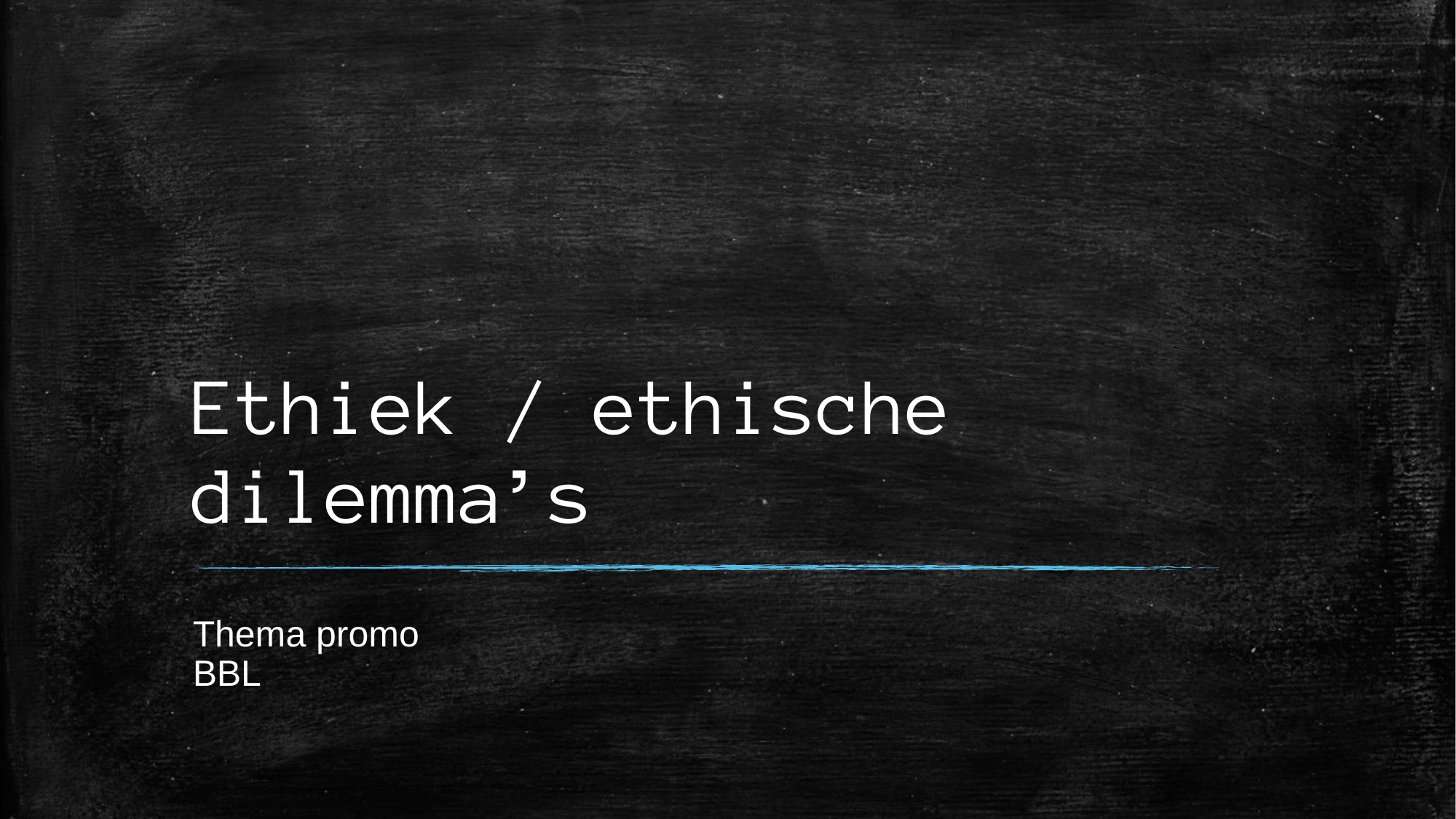

# Ethiek / ethische dilemma’s
Thema promo
BBL